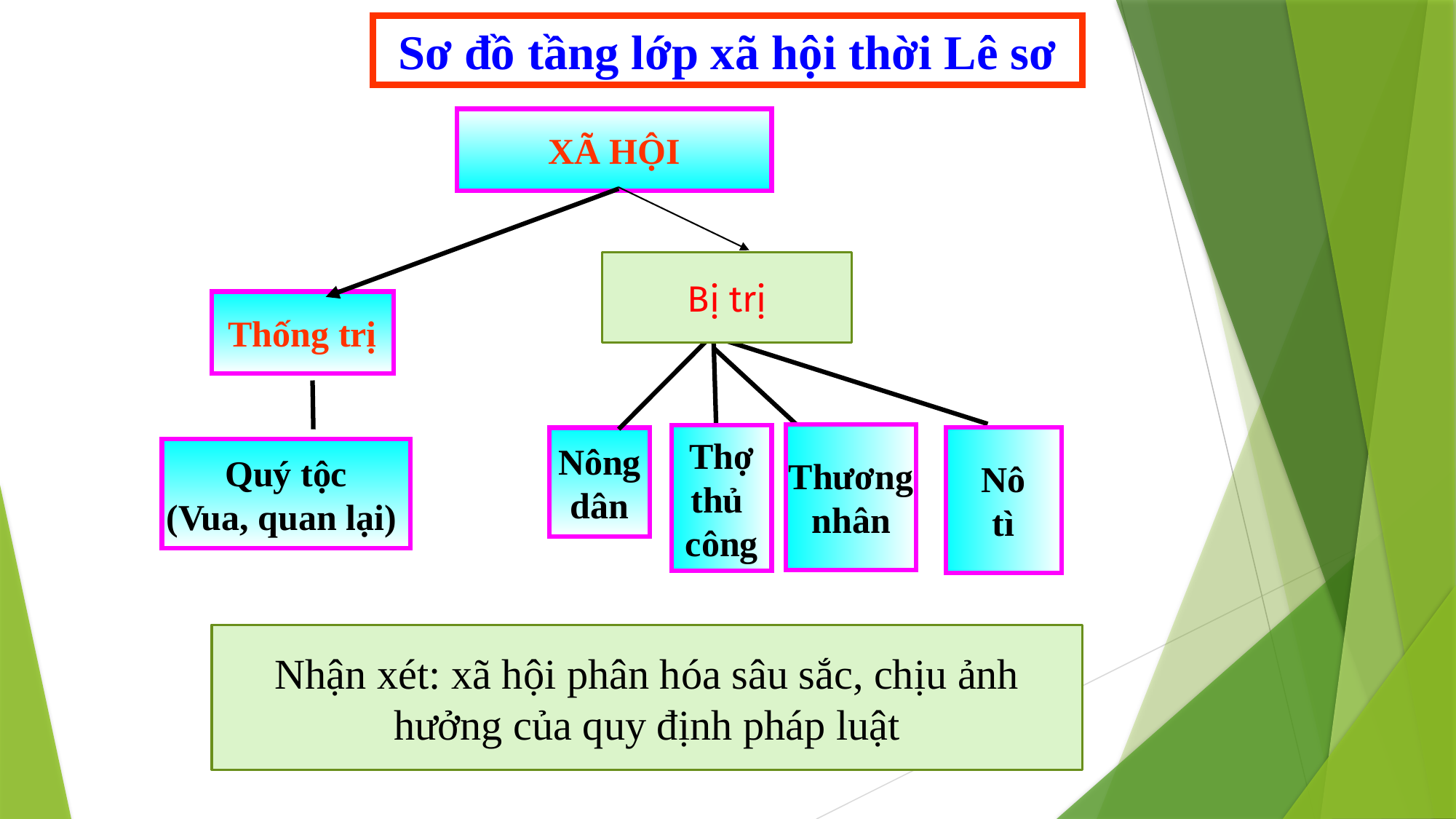

Sơ đồ tầng lớp xã hội thời Lê sơ
XÃ HỘI

Bị trị
Thống trị

Nông
dân
Thương
nhân
Quý tộc
(Vua, quan lại)
Nô
tì
Thợ
thủ
công
Nhận xét: xã hội phân hóa sâu sắc, chịu ảnh hưởng của quy định pháp luật